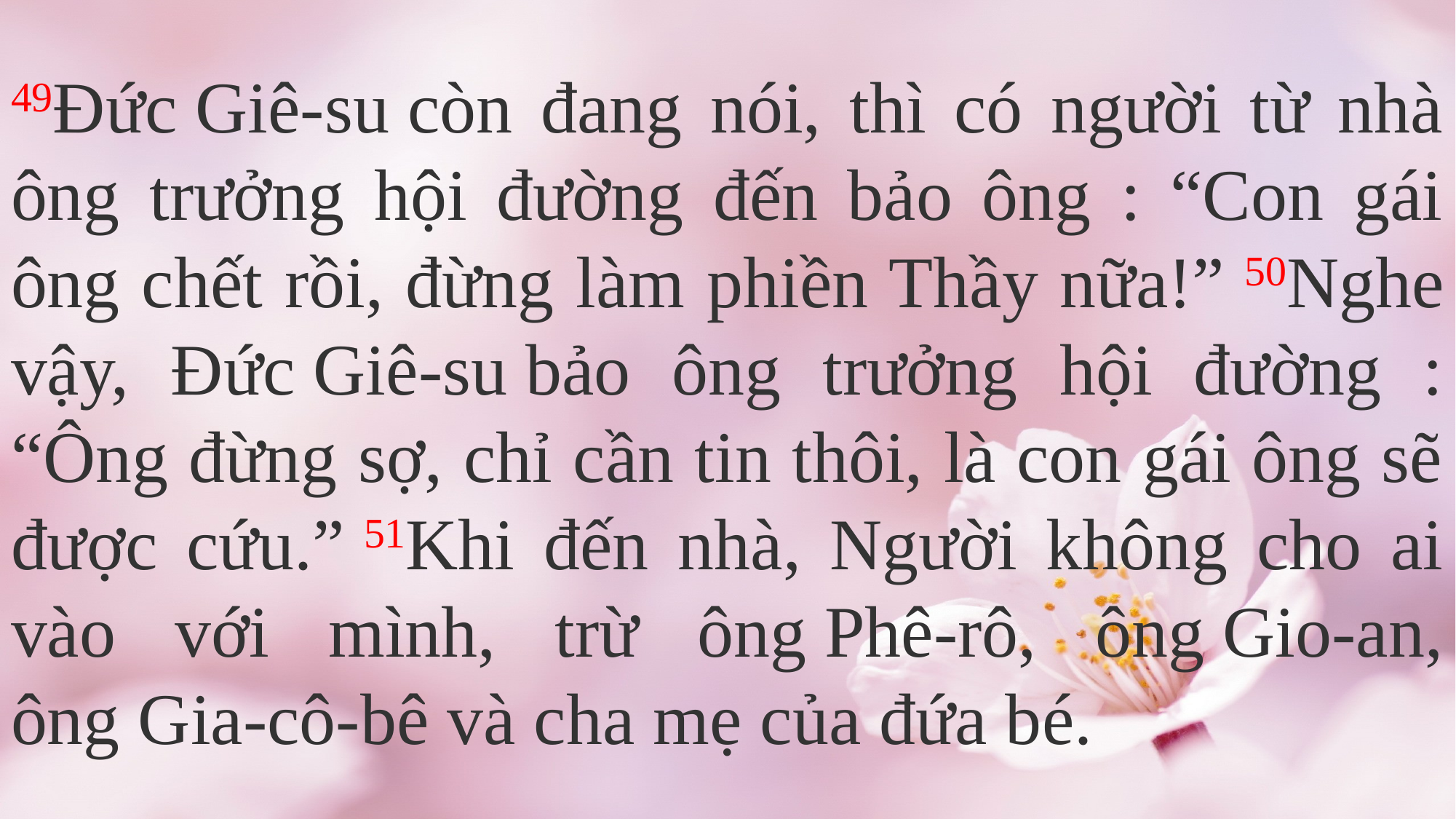

49Đức Giê-su còn đang nói, thì có người từ nhà ông trưởng hội đường đến bảo ông : “Con gái ông chết rồi, đừng làm phiền Thầy nữa!” 50Nghe vậy, Đức Giê-su bảo ông trưởng hội đường : “Ông đừng sợ, chỉ cần tin thôi, là con gái ông sẽ được cứu.” 51Khi đến nhà, Người không cho ai vào với mình, trừ ông Phê-rô, ông Gio-an, ông Gia-cô-bê và cha mẹ của đứa bé.